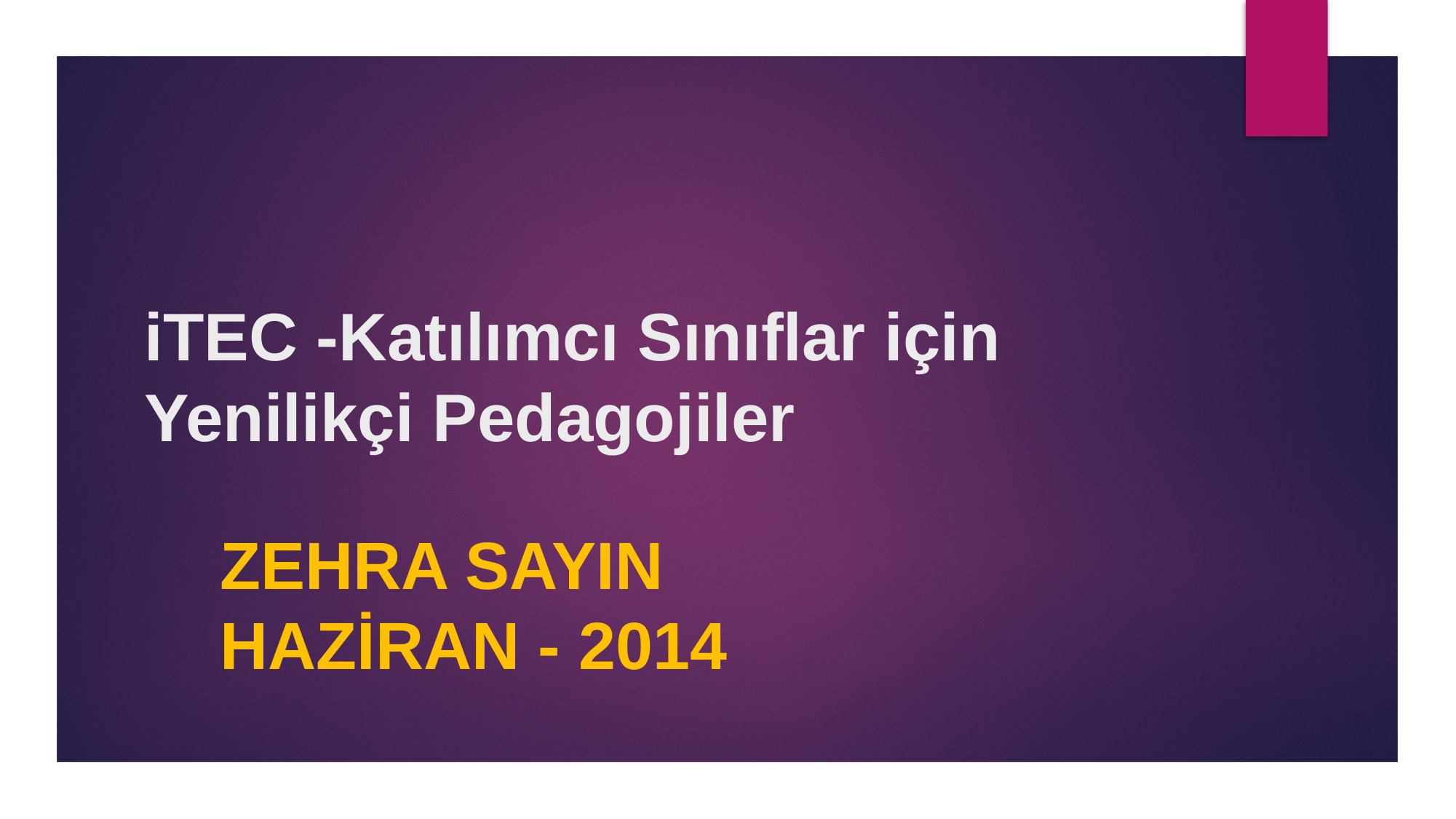

# iTEC -Katılımcı Sınıflar için Yenilikçi Pedagojiler
Zehra SAYIN
Haziran - 2014